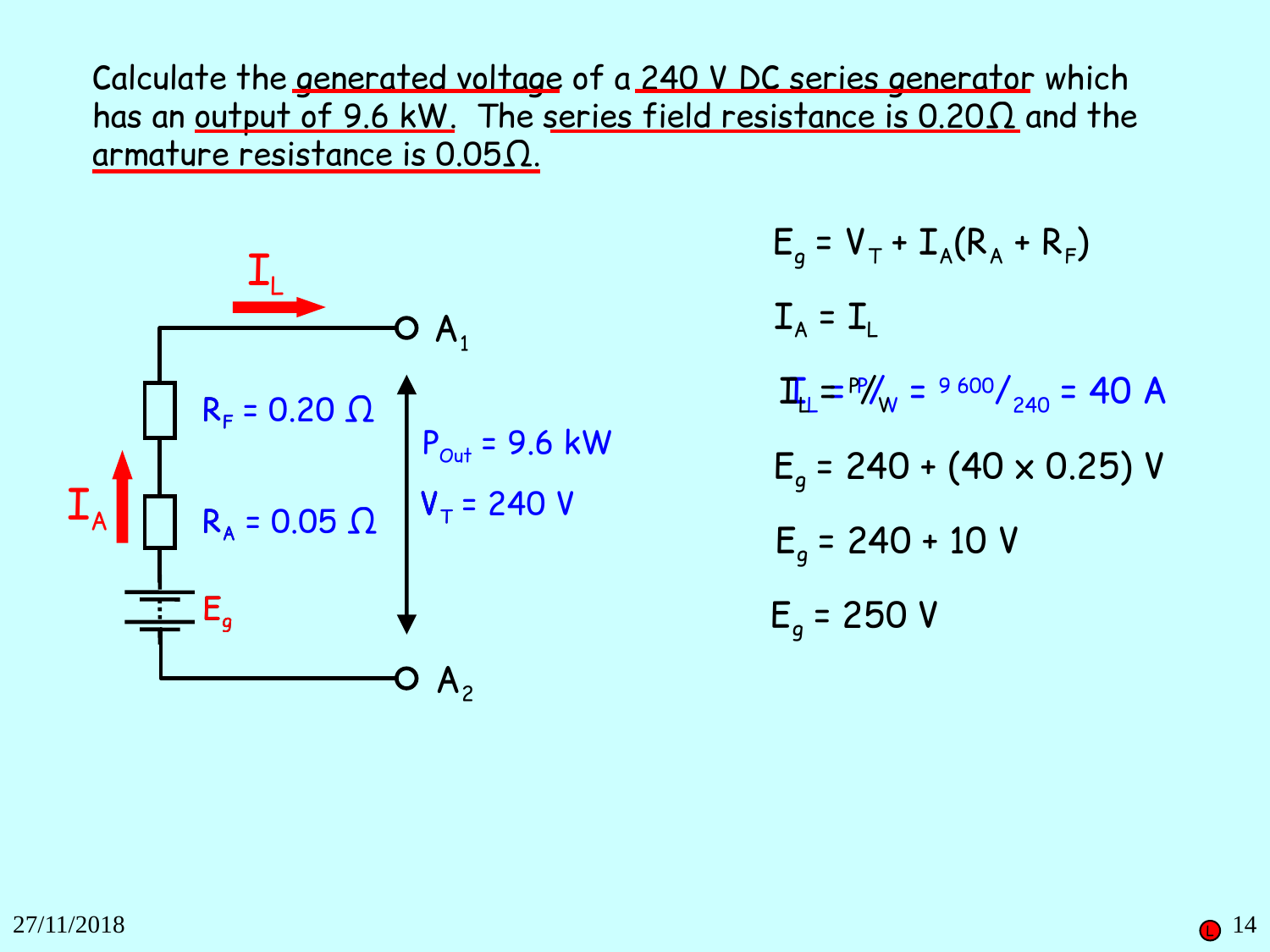

Calculate the generated voltage of a 240 V DC series generator which has an output of 9.6 kW.  The series field resistance is 0.20Ω and the armature resistance is 0.05Ω.
Eg = VT + IA(RA + RF)
IL
IA = IL

A1

RF
VT
RA

Eg
A2

IL = P/V = 9 600/240 = 40 A
IL = P/V
RF = 0.20 Ω
POut = 9.6 kW
Eg = 240 + (40 x 0.25) V
IA
VT = 240 V

RA = 0.05 Ω
Eg = 240 + 10 V
Eg
Eg = 250 V
27/11/2018
14
L